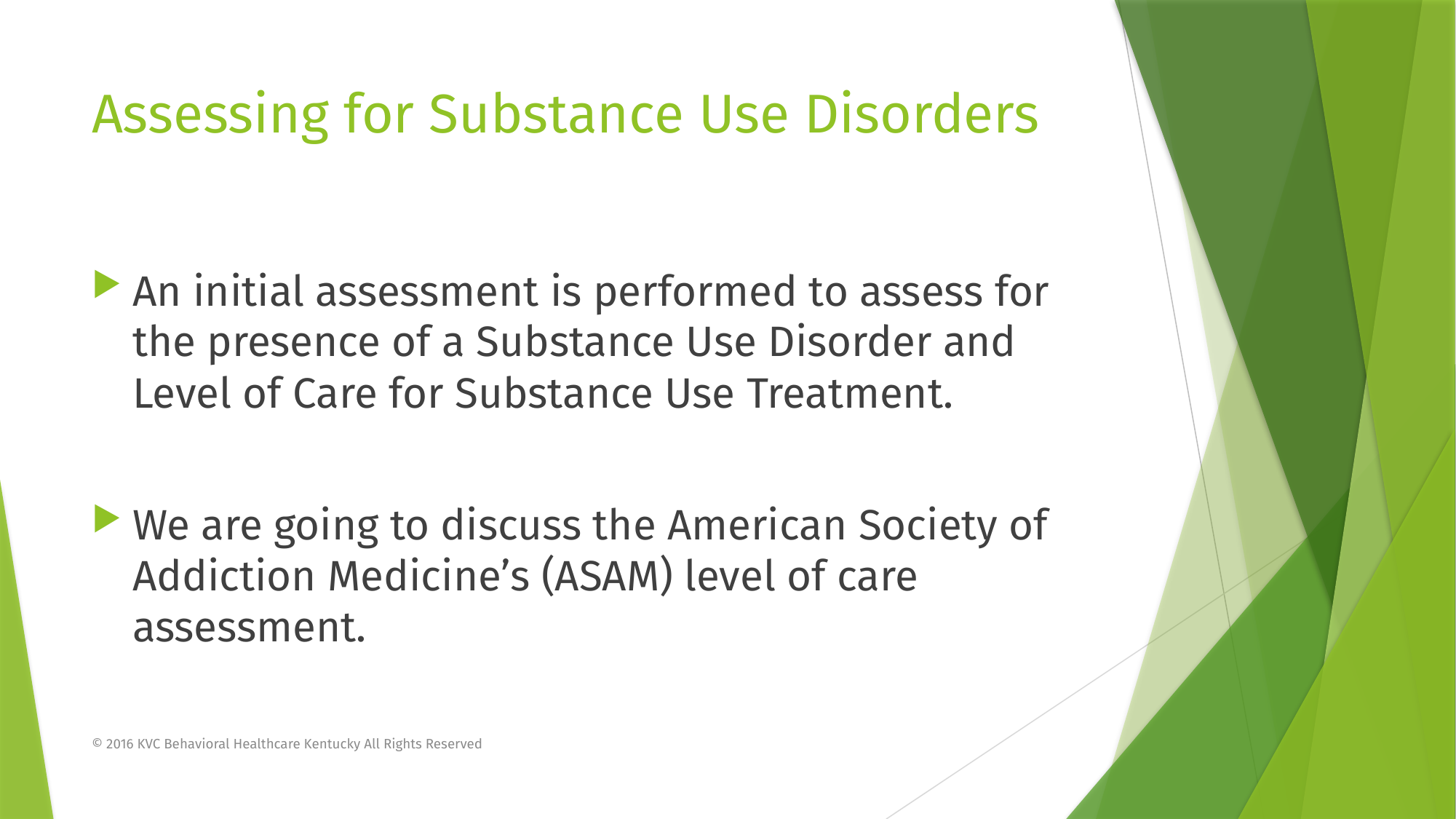

# Assessing for Substance Use Disorders
An initial assessment is performed to assess for the presence of a Substance Use Disorder and Level of Care for Substance Use Treatment.

We are going to discuss the American Society of Addiction Medicine’s (ASAM) level of care assessment.
© 2016 KVC Behavioral Healthcare Kentucky All Rights Reserved